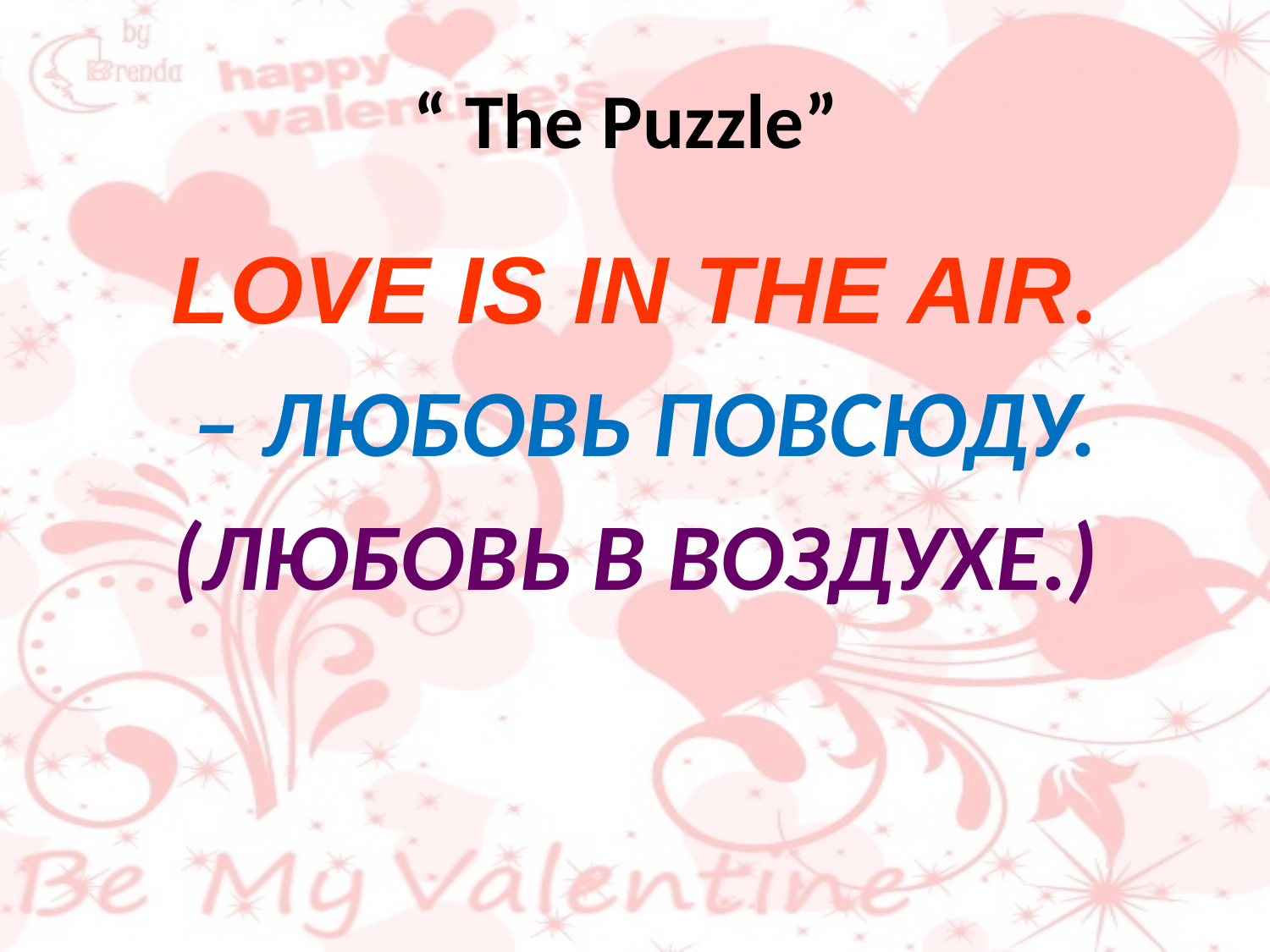

# “ The Puzzle”
LOVE IS IN THE AIR.
 – ЛЮБОВЬ ПОВСЮДУ.
 (ЛЮБОВЬ В ВОЗДУХЕ.)